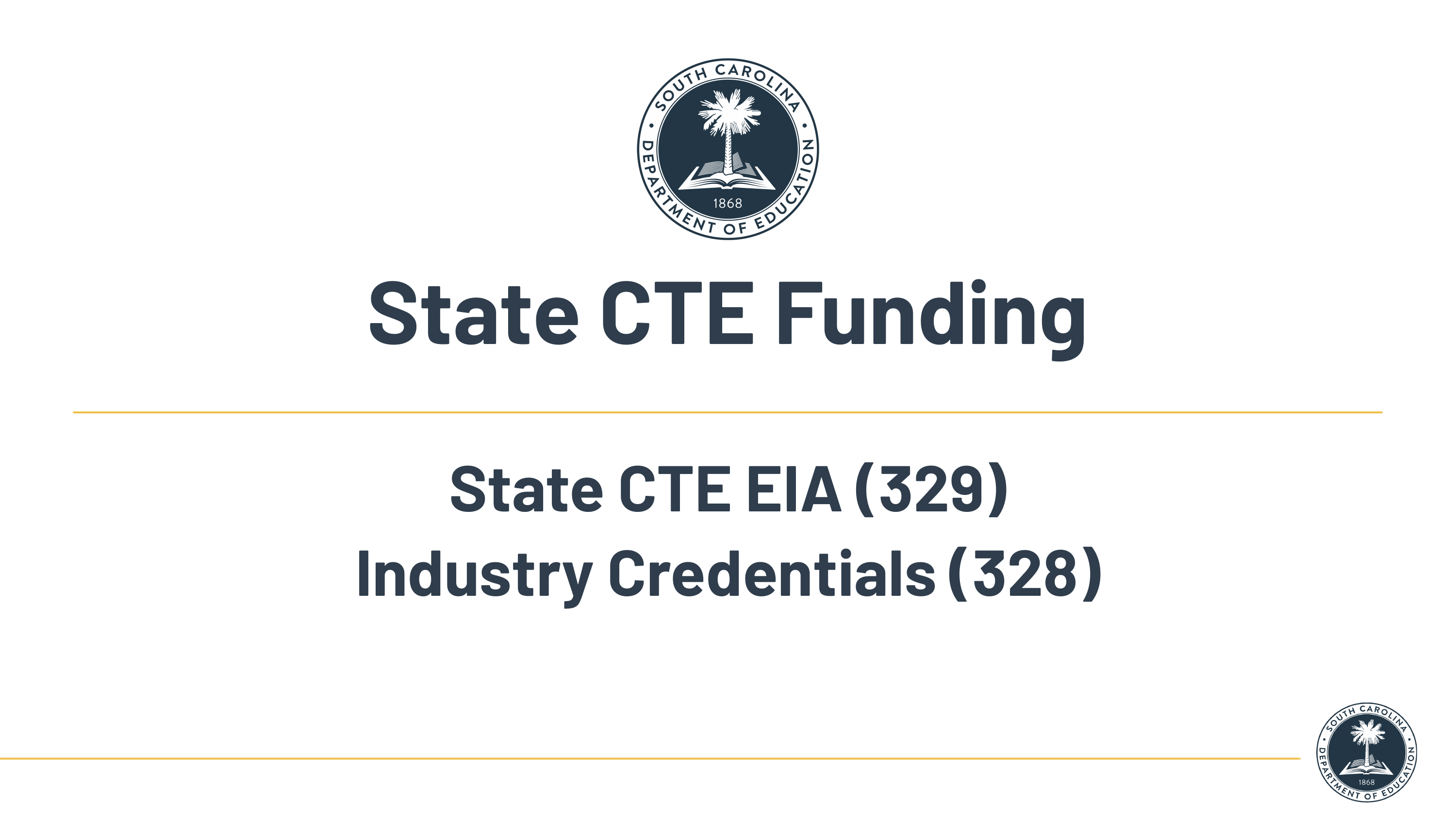

# State CTE Funding
State CTE EIA (329)
Industry Credentials (328)